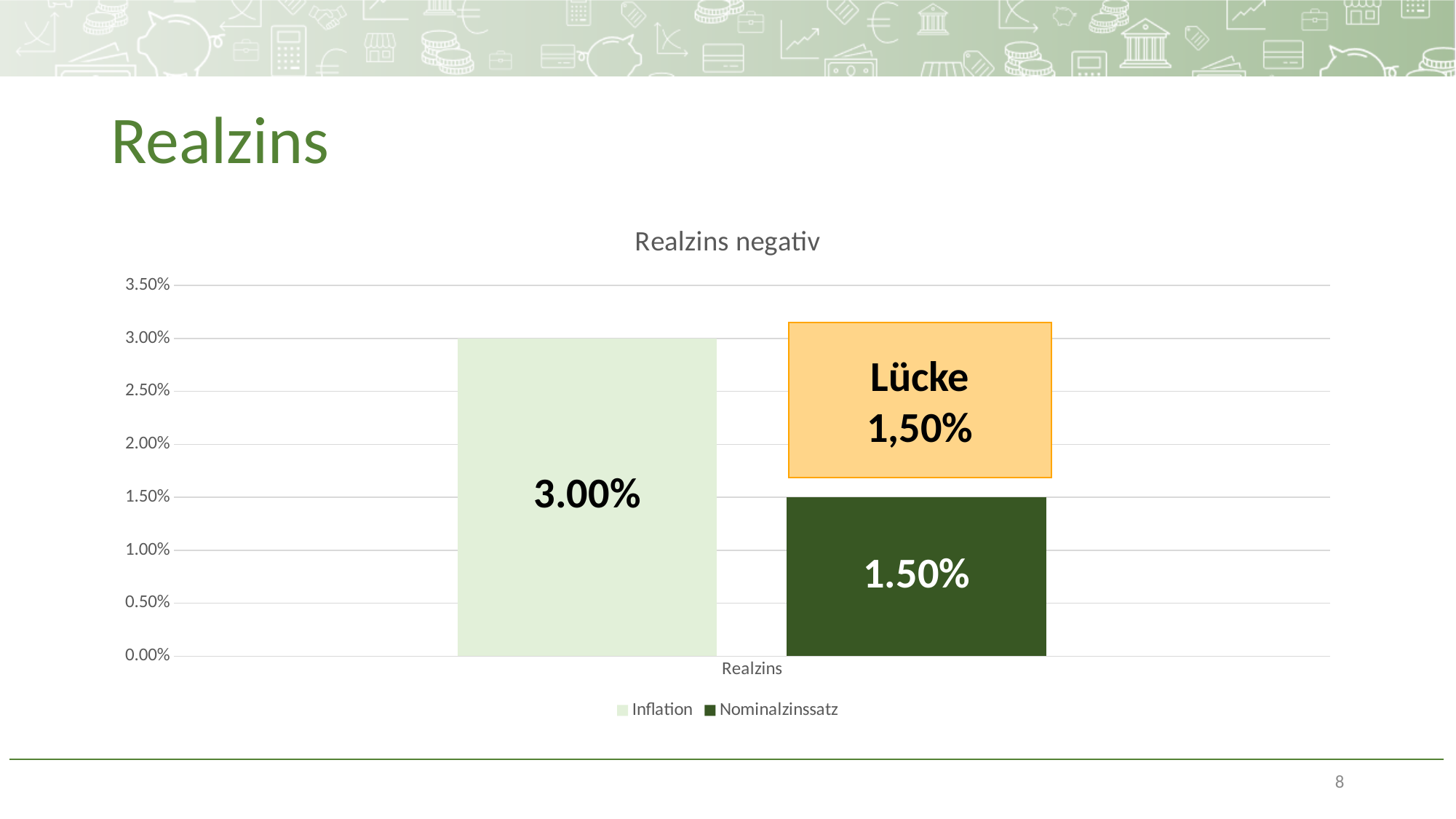

# Realzins

### Chart: Realzins negativ

| Category | Inflation | Nominalzinssatz |
|---|---|---|
| Realzins | 0.03 | 0.015 |
Lücke
1,50%
8